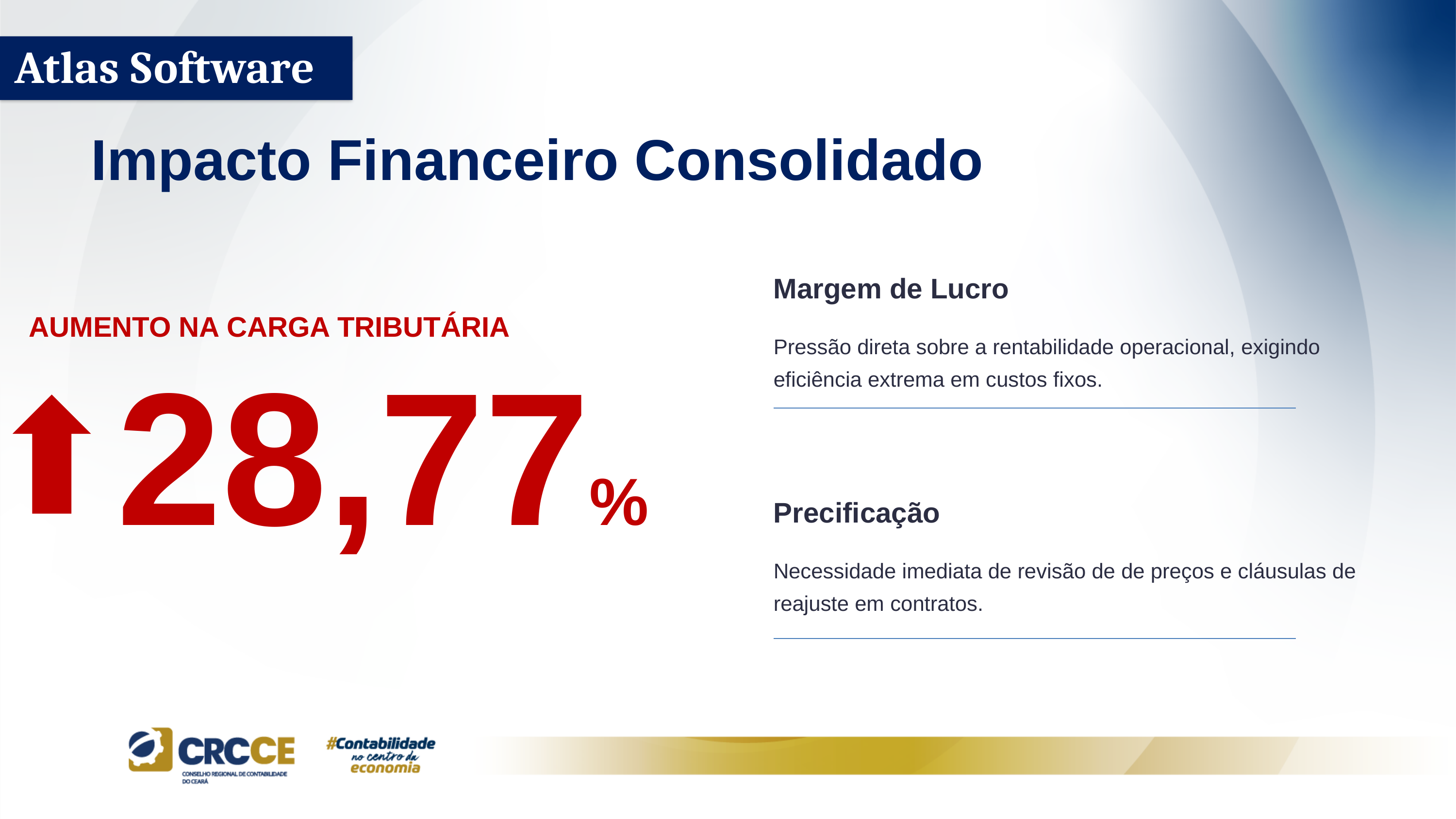

Atlas Software

Impacto Financeiro Consolidado
Margem de Lucro
AUMENTO NA CARGA TRIBUTÁRIA
Pressão direta sobre a rentabilidade operacional, exigindo eficiência extrema em custos fixos.

28,77%
Precificação
Necessidade imediata de revisão de de preços e cláusulas de reajuste em contratos.